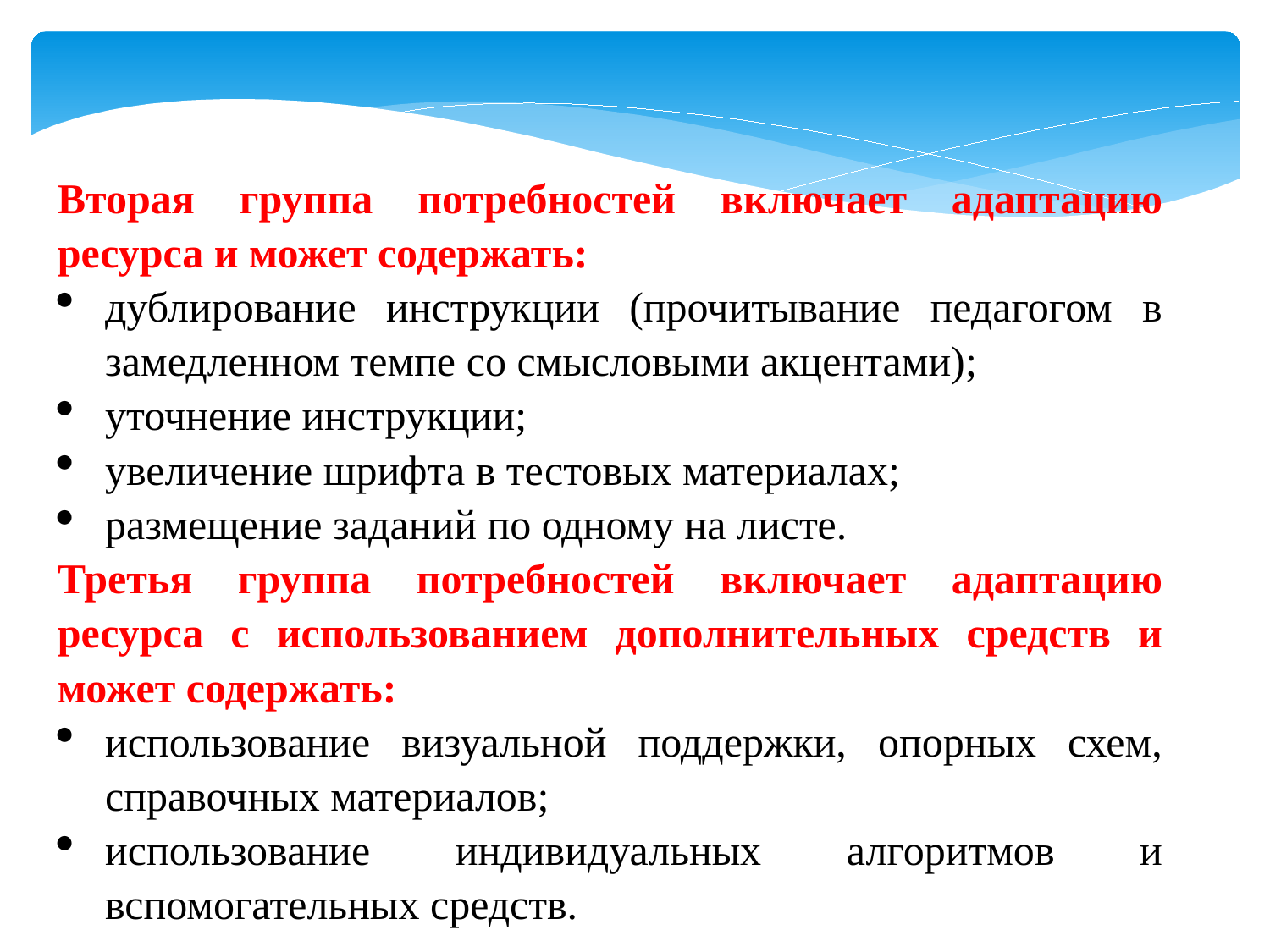

Вторая группа потребностей включает адаптацию ресурса и может содержать:
дублирование инструкции (прочитывание педагогом в замедленном темпе со смысловыми акцентами);
уточнение инструкции;
увеличение шрифта в тестовых материалах;
размещение заданий по одному на листе.
Третья группа потребностей включает адаптацию ресурса с использованием дополнительных средств и может содержать:
использование визуальной поддержки, опорных схем, справочных материалов;
использование индивидуальных алгоритмов и вспомогательных средств.